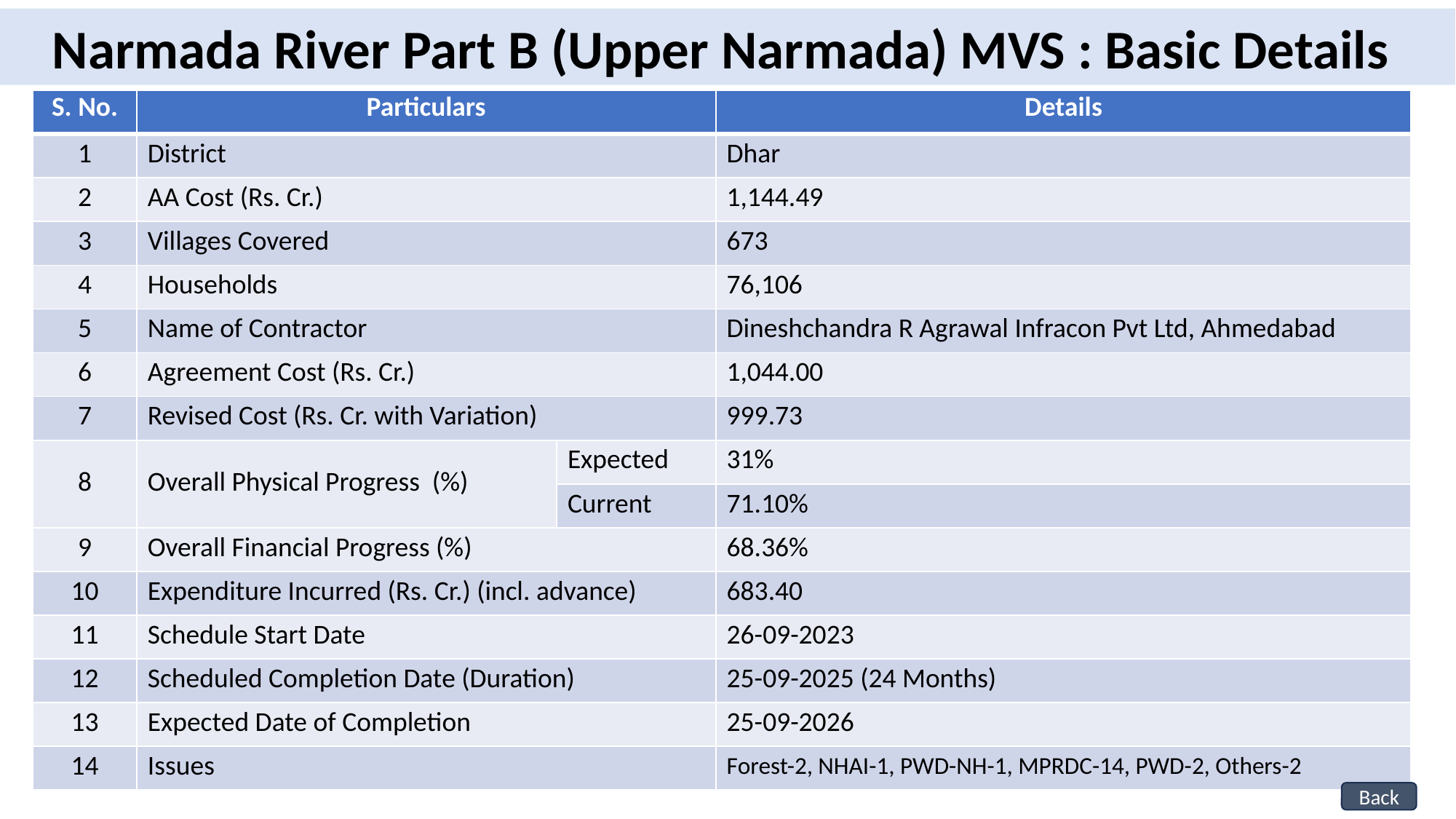

Narmada River Part B (Upper Narmada) MVS : Basic Details
| S. No. | Particulars |  | Details |
| --- | --- | --- | --- |
| 1 | District |  | Dhar |
| 2 | AA Cost (Rs. Cr.) |  | 1,144.49 |
| 3 | Villages Covered |  | 673 |
| 4 | Households |  | 76,106 |
| 5 | Name of Contractor |  | Dineshchandra R Agrawal Infracon Pvt Ltd, Ahmedabad |
| 6 | Agreement Cost (Rs. Cr.) |  | 1,044.00 |
| 7 | Revised Cost (Rs. Cr. with Variation) |  | 999.73 |
| 8 | Overall Physical Progress (%) | Expected | 31% |
|  |  | Current | 71.10% |
| 9 | Overall Financial Progress (%) |  | 68.36% |
| 10 | Expenditure Incurred (Rs. Cr.) (incl. advance) |  | 683.40 |
| 11 | Schedule Start Date |  | 26-09-2023 |
| 12 | Scheduled Completion Date (Duration) |  | 25-09-2025 (24 Months) |
| 13 | Expected Date of Completion |  | 25-09-2026 |
| 14 | Issues |  | Forest-2, NHAI-1, PWD-NH-1, MPRDC-14, PWD-2, Others-2 |
47
Back